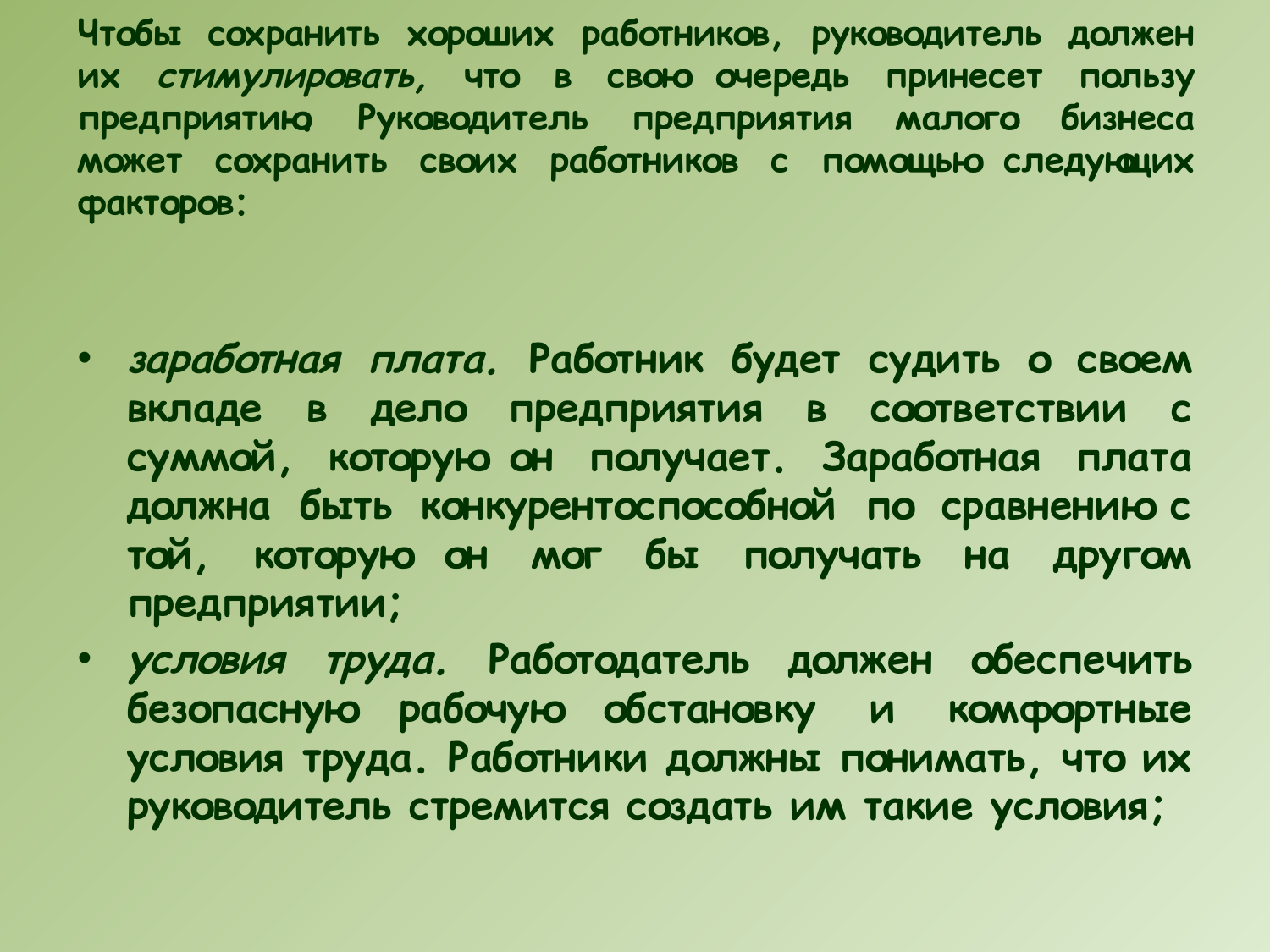

# Чтобы сохранить хороших работников, руководитель должен их стимулировать, что в свою очередь принесет пользу предприятию. Руководитель предприятия малого бизнеса может сохранить своих работников с помощью следующих факторов:
заработная плата. Работник будет судить о своем вкладе в дело предприятия в соответствии с суммой, которую он получает. Заработная плата должна быть конкурентоспособной по сравнению с той, которую он мог бы получать на другом предприятии;
условия труда. Работодатель должен обеспечить безопасную рабочую обстановку и комфортные условия труда. Работники должны понимать, что их руководитель стремится создать им такие условия;